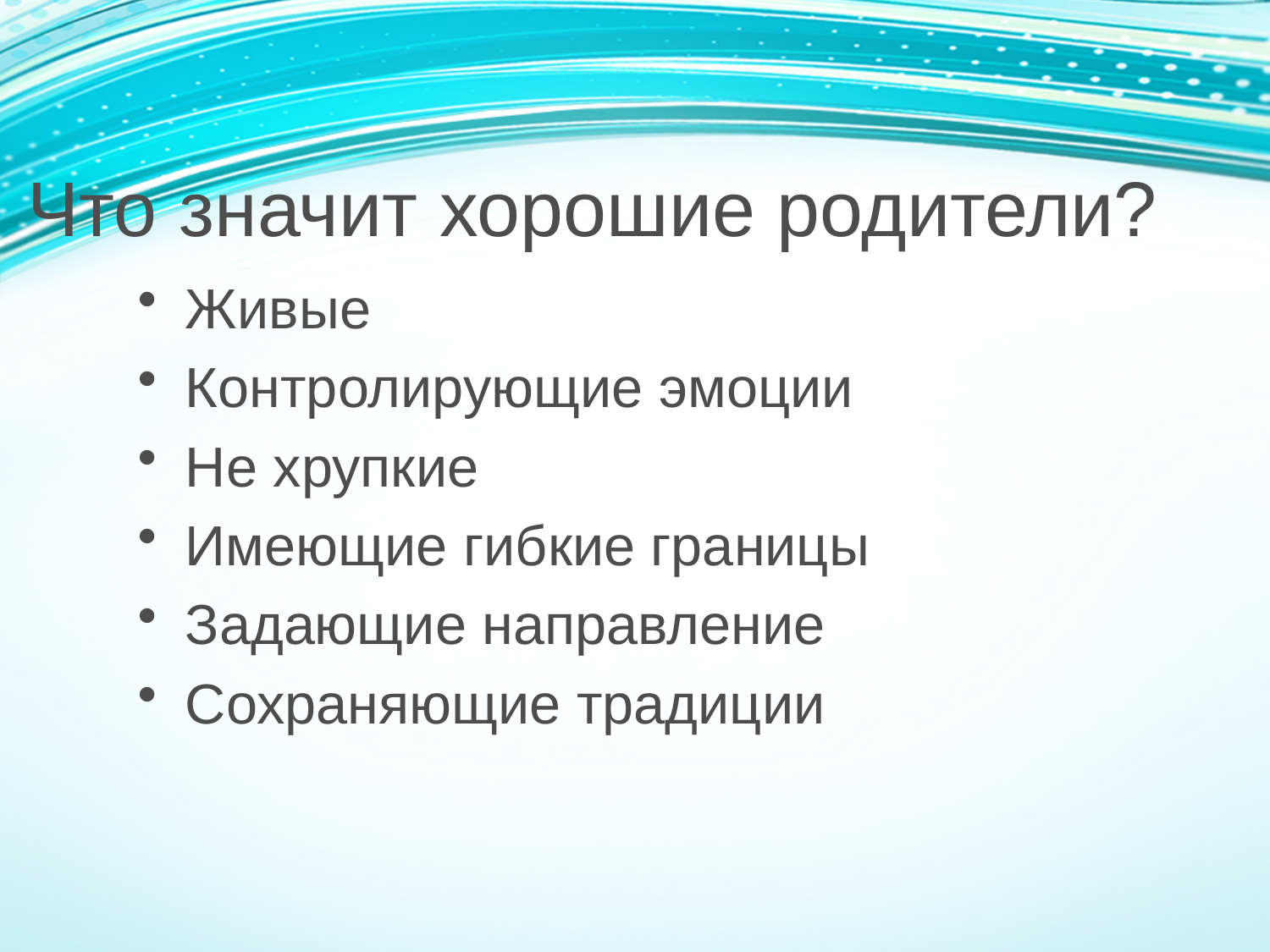

# Что значит хорошие родители?
Живые
Контролирующие эмоции
Не хрупкие
Имеющие гибкие границы
Задающие направление
Сохраняющие традиции